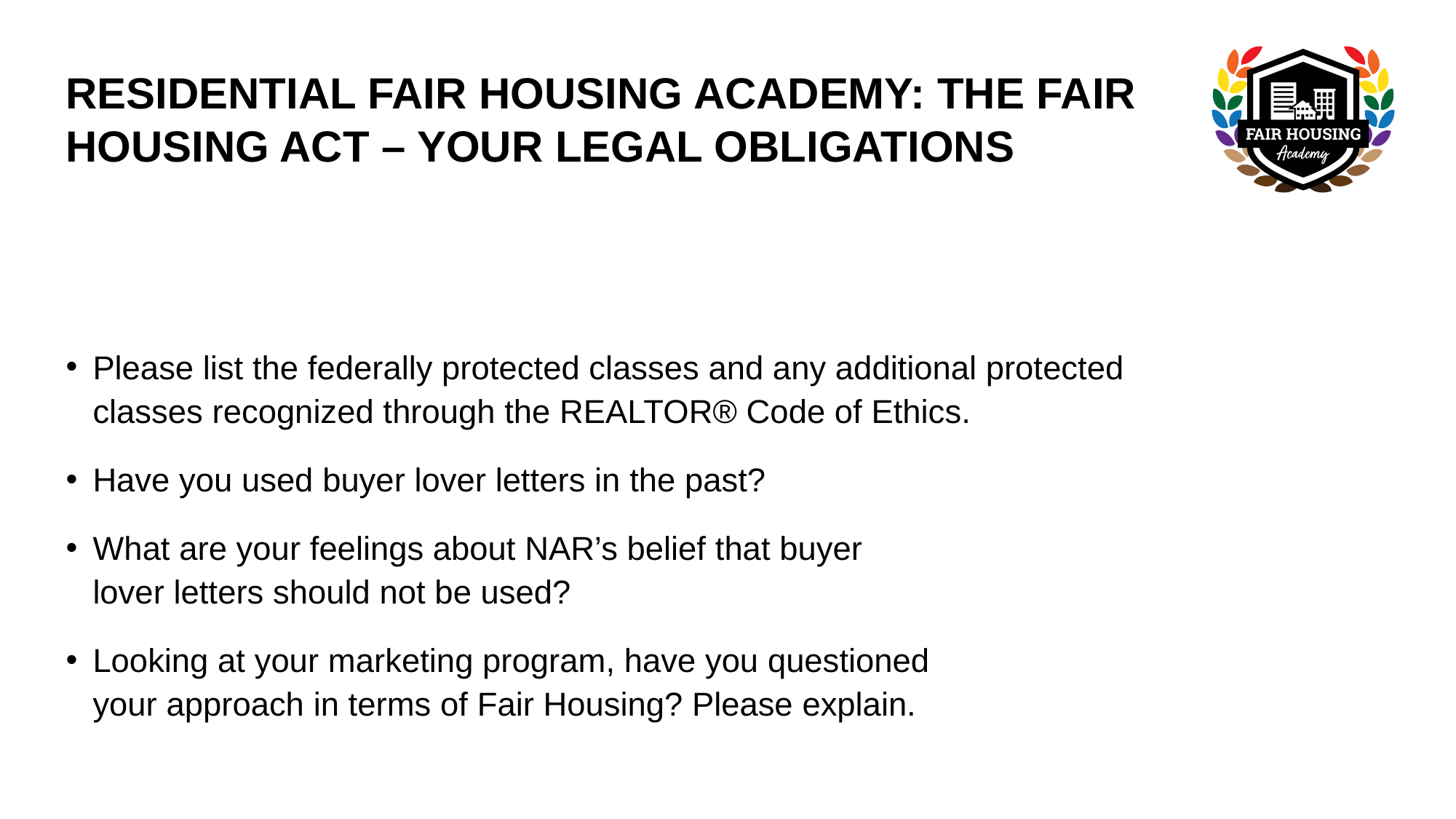

# RESIDENTIAL FAIR HOUSING ACADEMY: THE FAIR HOUSING ACT – YOUR LEGAL OBLIGATIONS
Please list the federally protected classes and any additional protected classes recognized through the REALTOR® Code of Ethics.
Have you used buyer lover letters in the past?
What are your feelings about NAR’s belief that buyer
lover letters should not be used?
Looking at your marketing program, have you questioned
your approach in terms of Fair Housing? Please explain.